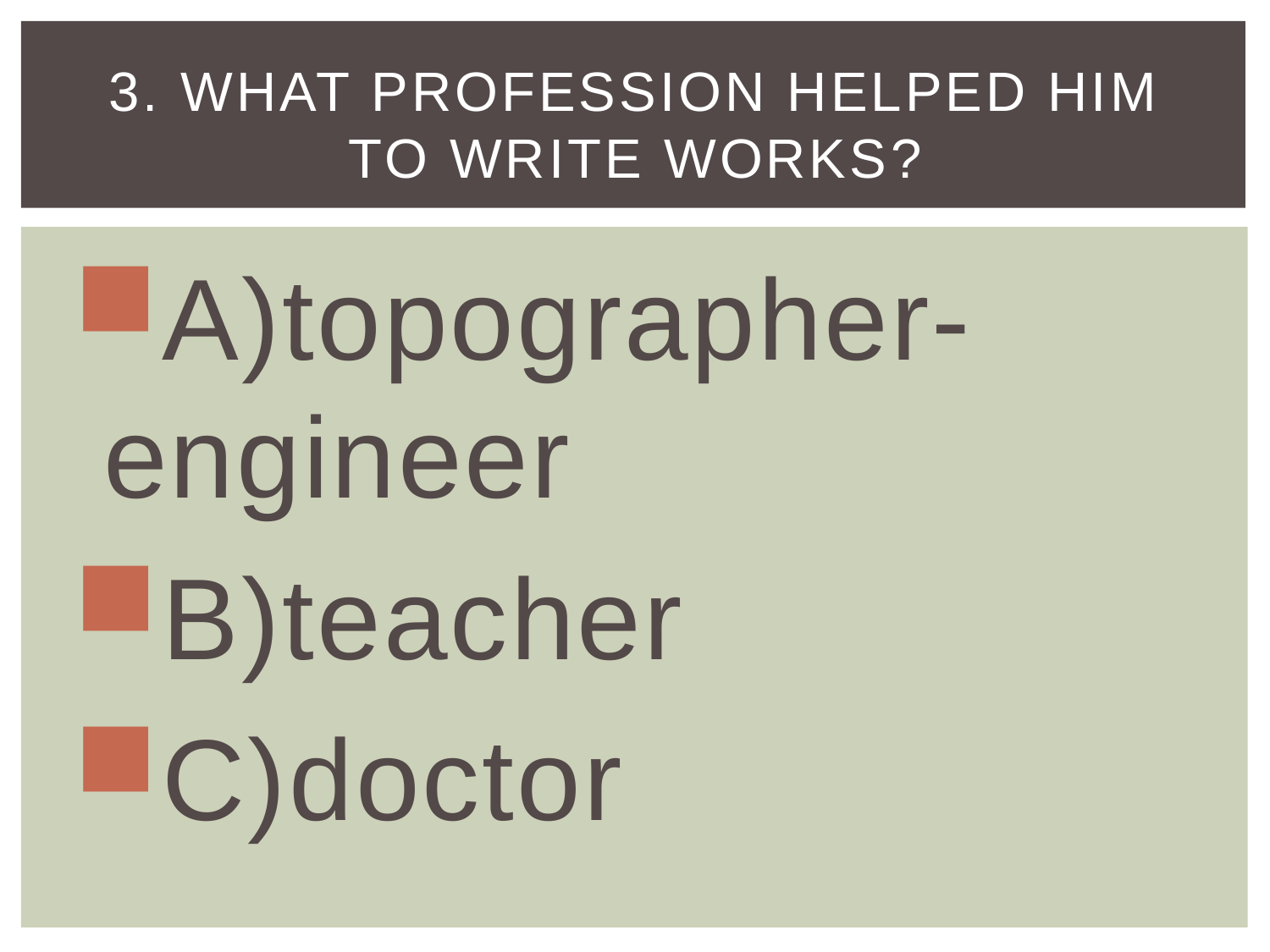

# 3. What profession helped him to write works?
А)topographer-engineer
B)teacher
C)doctor